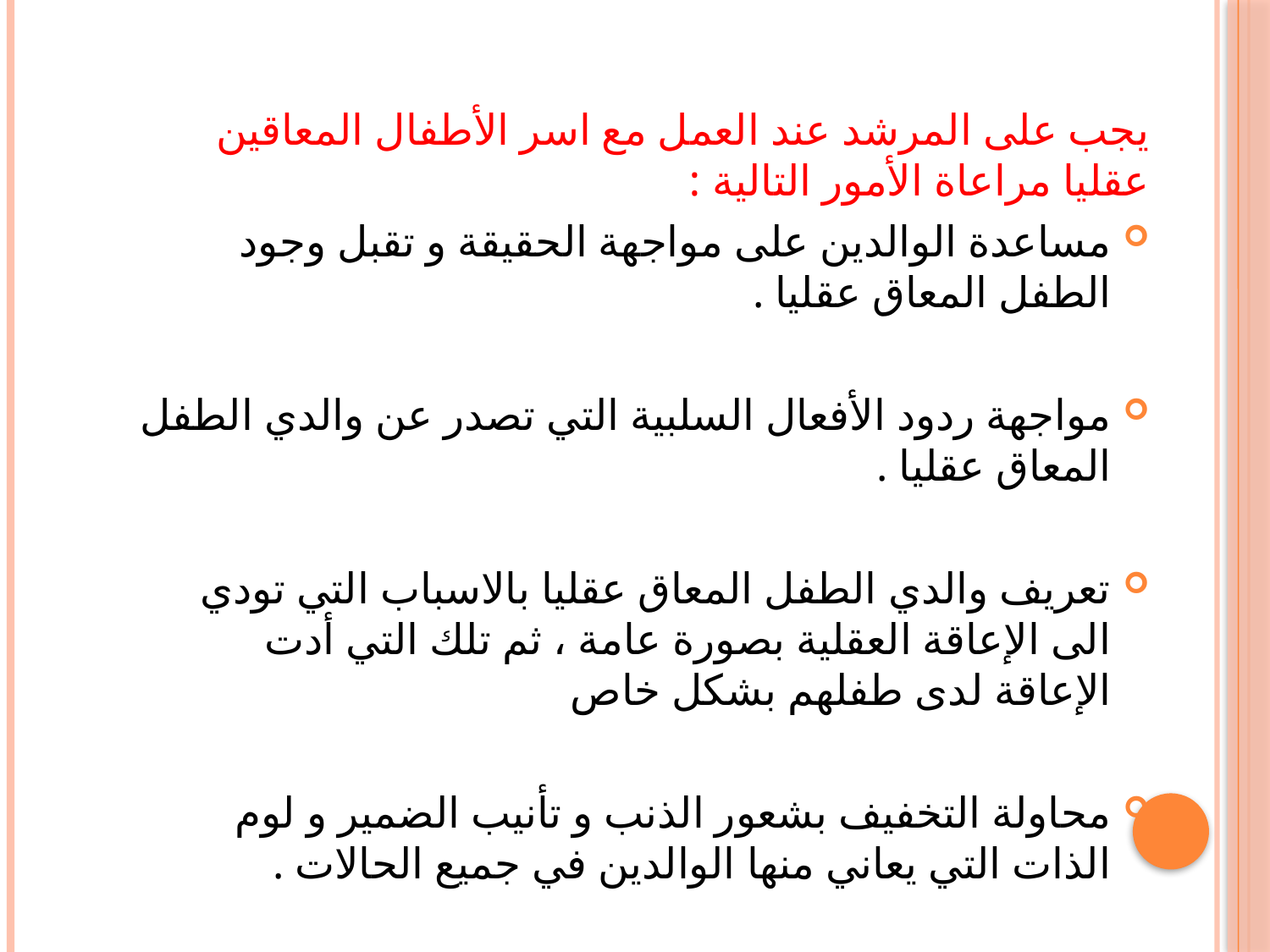

يجب على المرشد عند العمل مع اسر الأطفال المعاقين عقليا مراعاة الأمور التالية :
مساعدة الوالدين على مواجهة الحقيقة و تقبل وجود الطفل المعاق عقليا .

مواجهة ردود الأفعال السلبية التي تصدر عن والدي الطفل المعاق عقليا .

تعريف والدي الطفل المعاق عقليا بالاسباب التي تودي الى الإعاقة العقلية بصورة عامة ، ثم تلك التي أدت الإعاقة لدى طفلهم بشكل خاص

محاولة التخفيف بشعور الذنب و تأنيب الضمير و لوم الذات التي يعاني منها الوالدين في جميع الحالات .